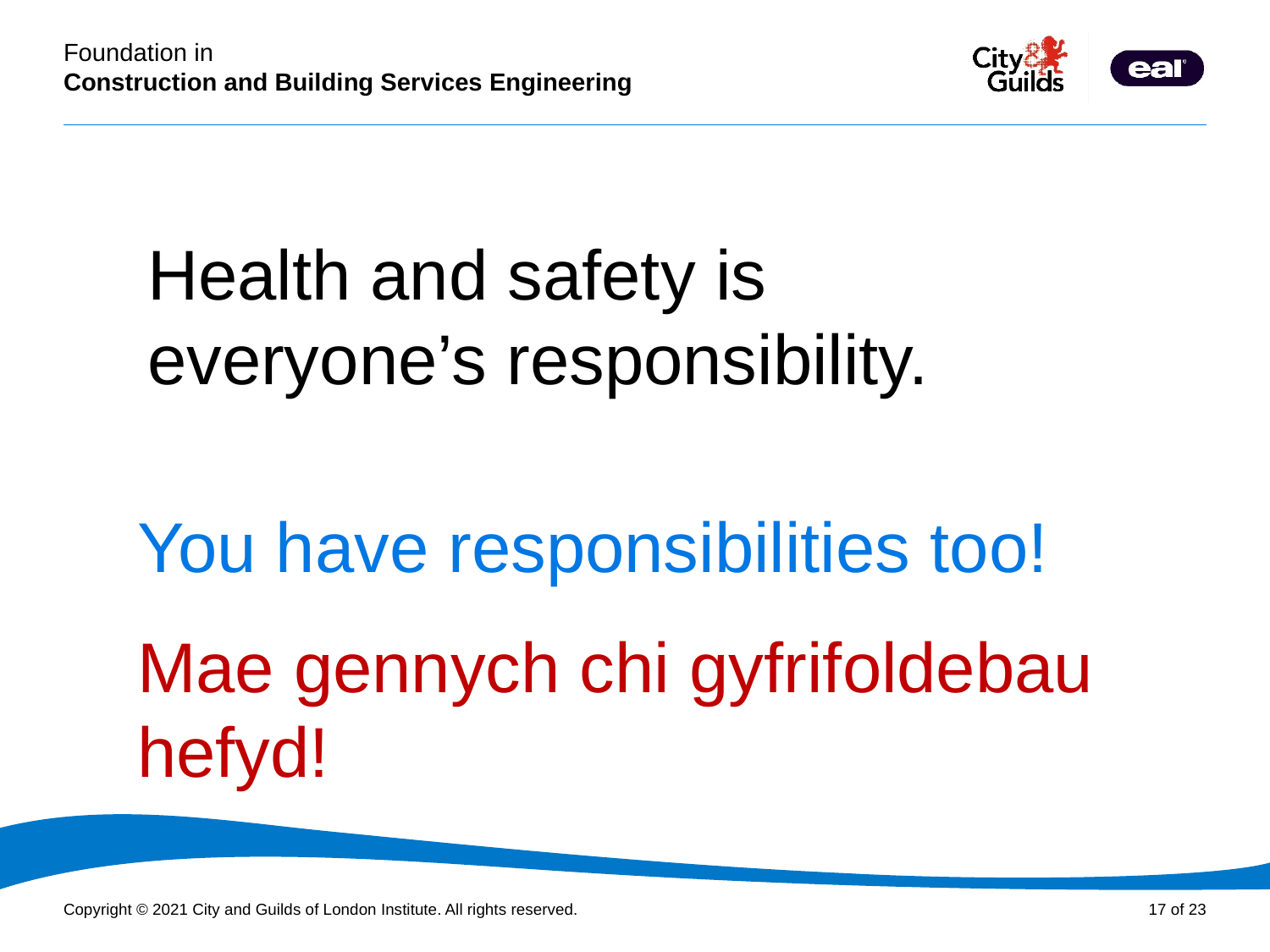

Health and safety is everyone’s responsibility.
You have responsibilities too!
Mae gennych chi gyfrifoldebau hefyd!